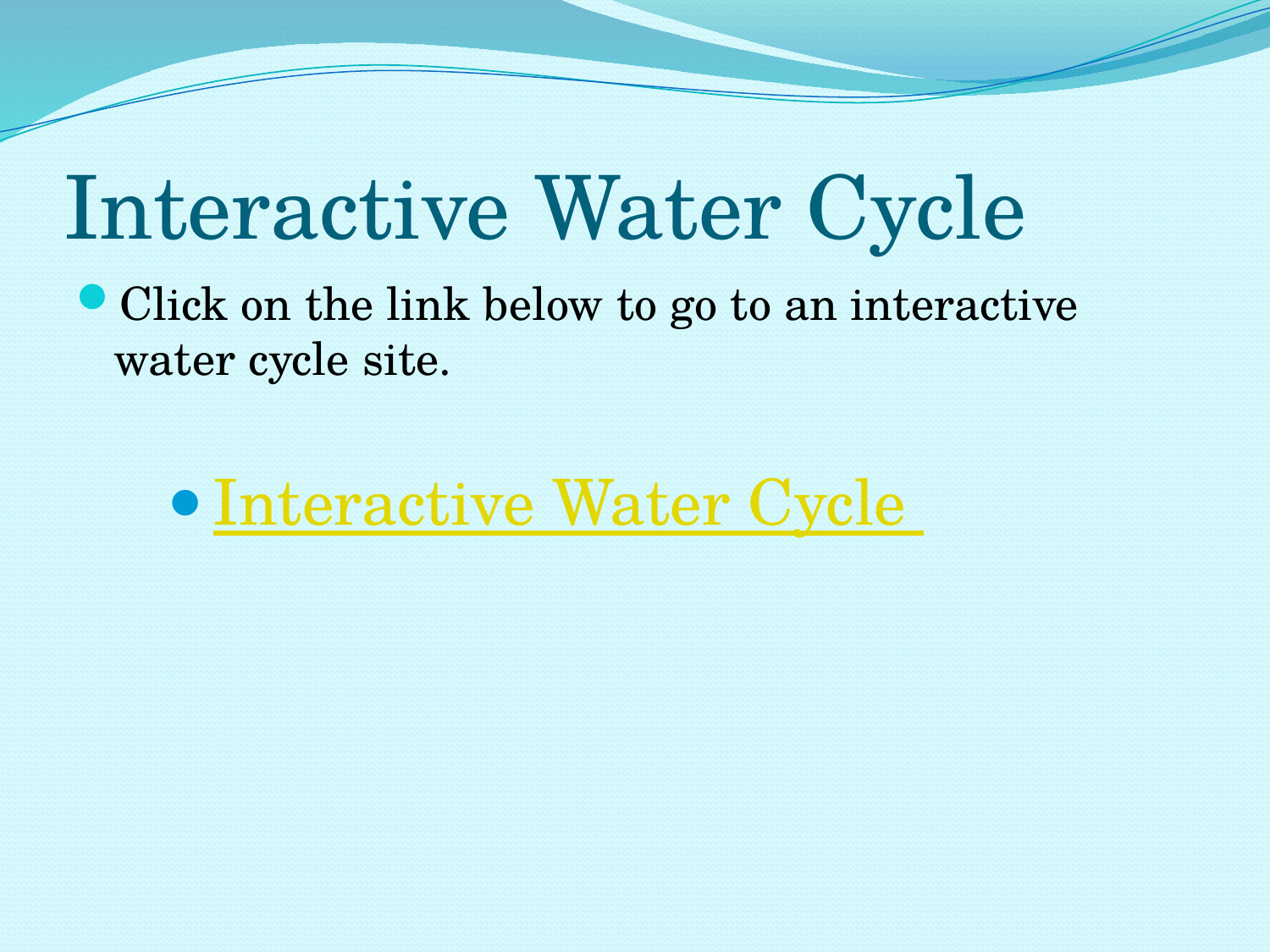

# Interactive Water Cycle
Click on the link below to go to an interactive water cycle site.

Interactive Water Cycle